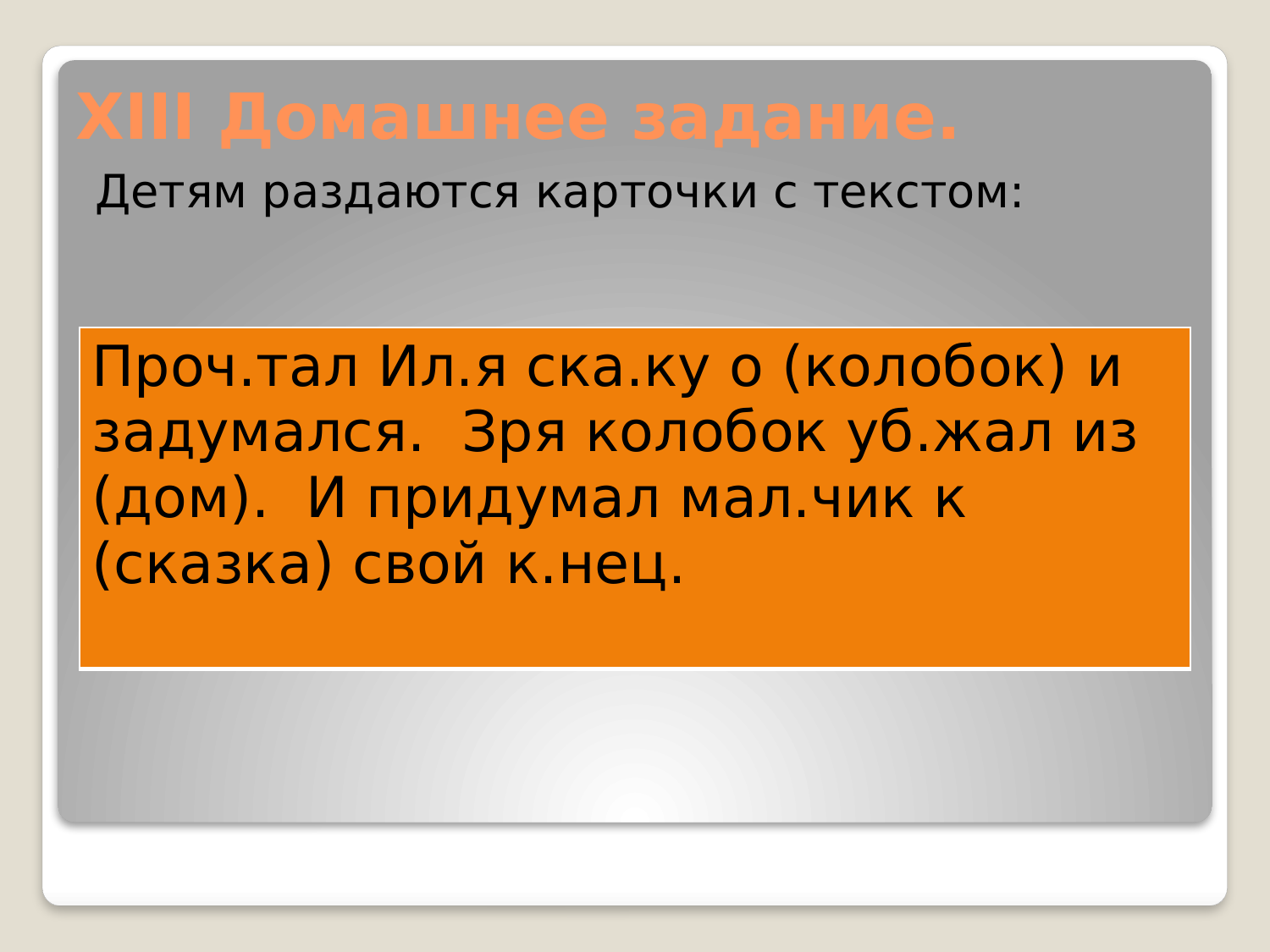

# XIII Домашнее задание.
Детям раздаются карточки с текстом:

- Дома спишите, раскройте скобки, вставьте буквы. Устно придумайте свой конец. А что придумал Илья, узнаете завтра.

| Проч.тал Ил.я ска.ку о (колобок) и задумался. Зря колобок уб.жал из (дом). И придумал мал.чик к (сказка) свой к.нец. |
| --- |